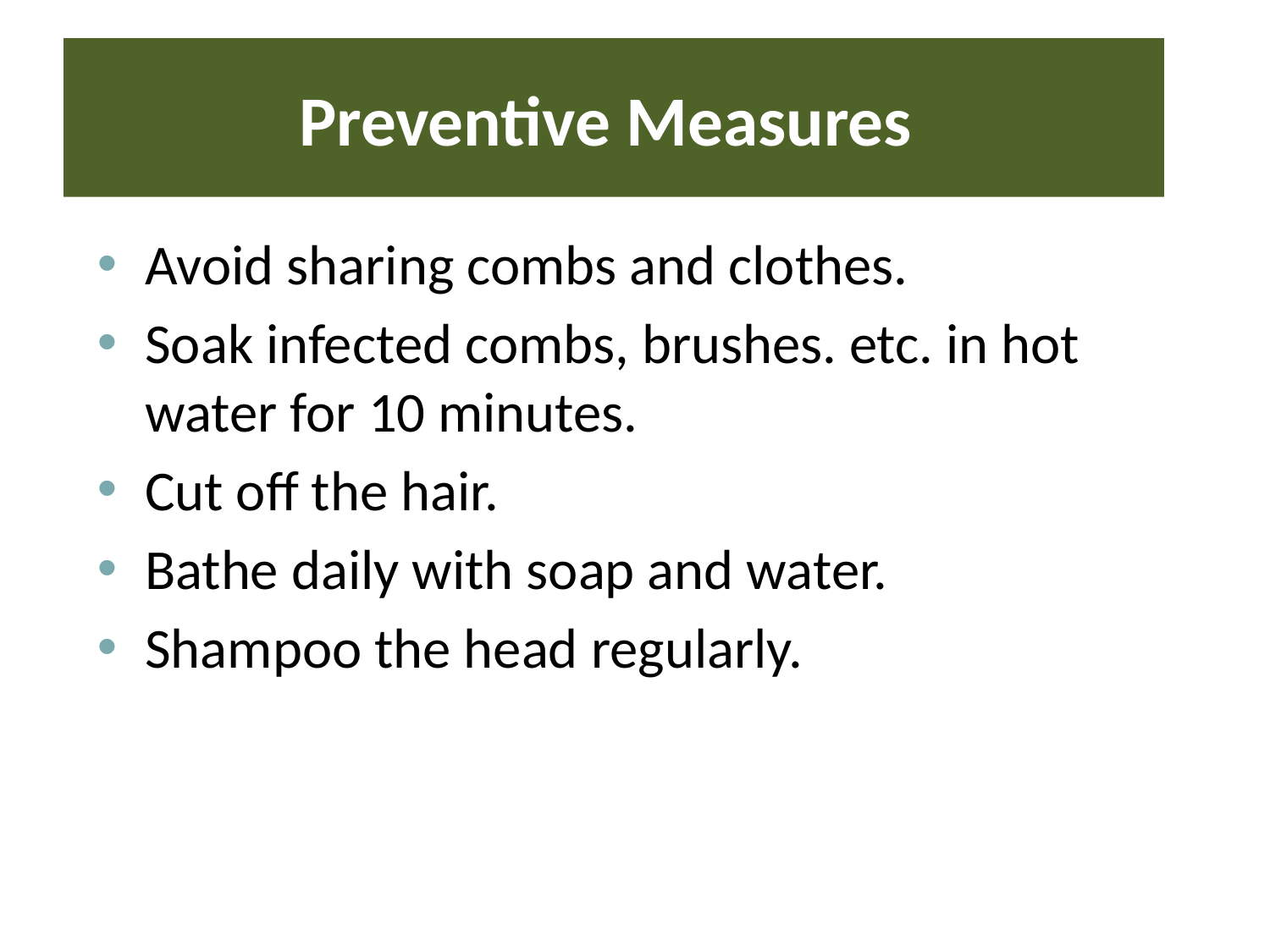

# Preventive Measures
Avoid sharing combs and clothes.
Soak infected combs, brushes. etc. in hot water for 10 minutes.
Cut off the hair.
Bathe daily with soap and water.
Shampoo the head regularly.